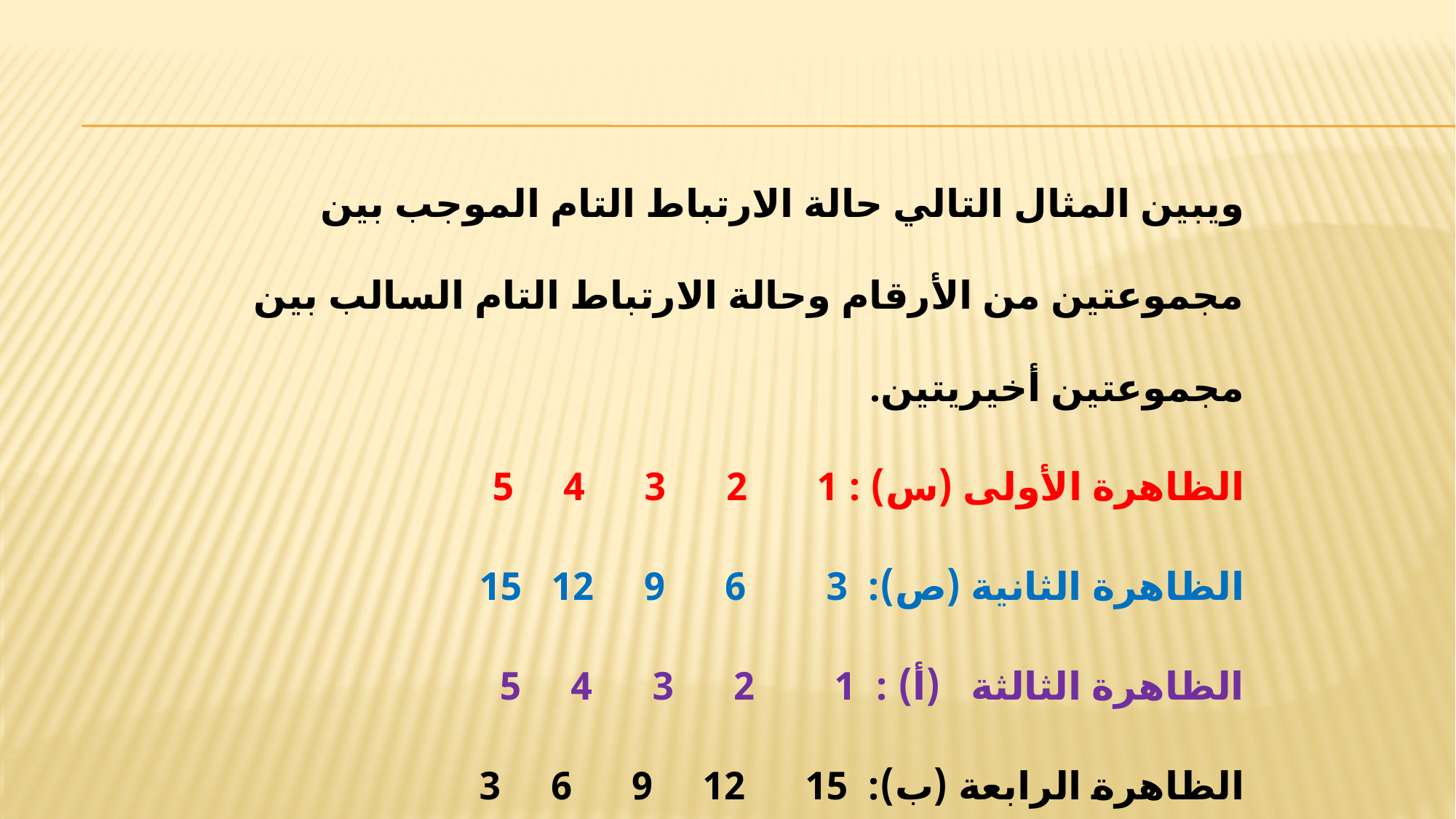

ويبين المثال التالي حالة الارتباط التام الموجب بين مجموعتين من الأرقام وحالة الارتباط التام السالب بين مجموعتين أخيريتين.
الظاهرة الأولى (س) : 1       2      3      4     5
الظاهرة الثانية (ص):  3        6      9     12   15
الظاهرة الثالثة   (أ) :  1        2      3      4     5
الظاهرة الرابعة (ب):  15      12     9      6     3